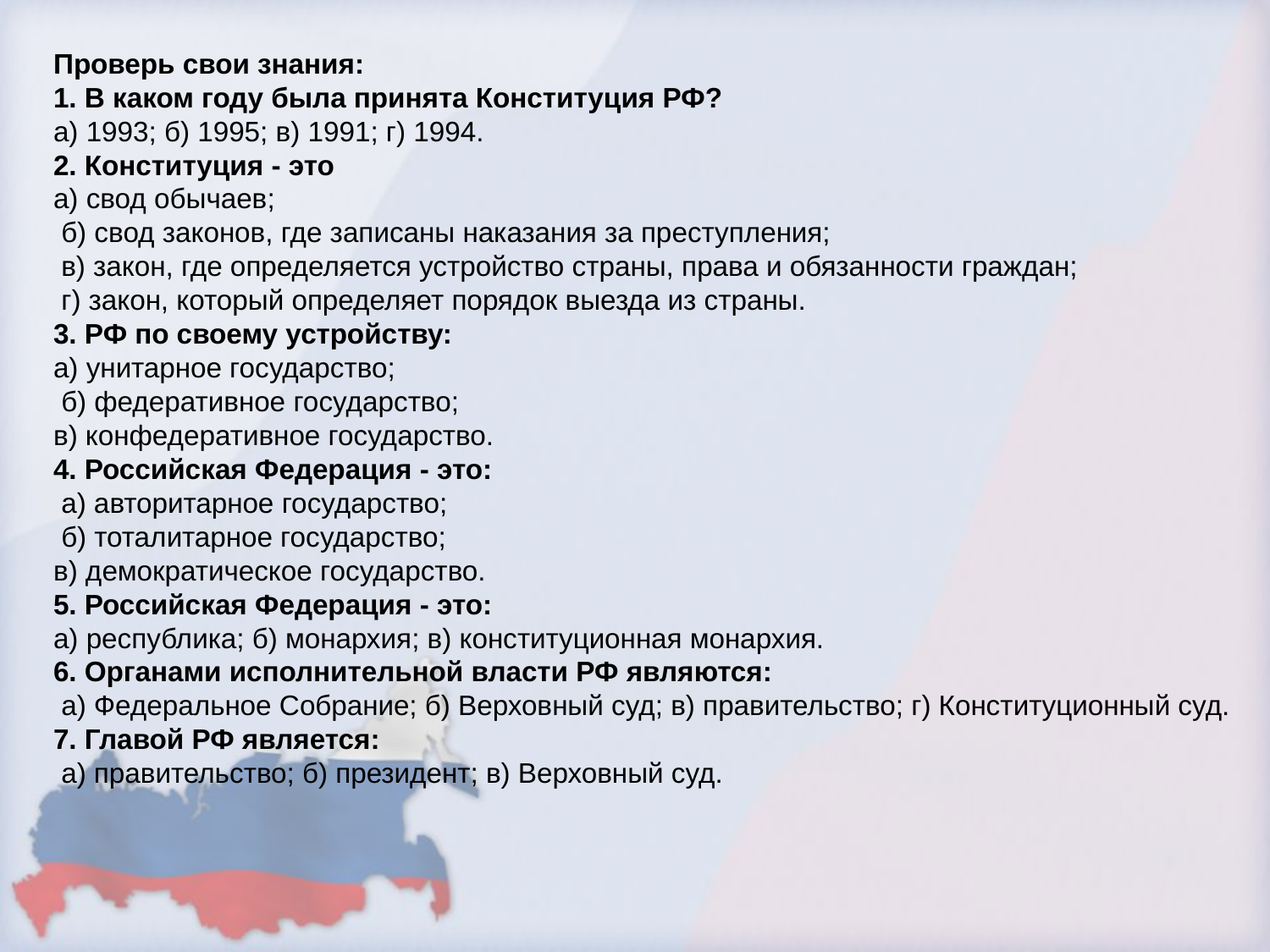

# Проверь свои знания: 1. В каком году была принята Конституция РФ? а) 1993; б) 1995; в) 1991; г) 1994. 2. Конституция - это а) свод обычаев; б) свод законов, где записаны наказания за преступления; в) закон, где определяется устройство страны, права и обязанности граждан; г) закон, который определяет порядок выезда из страны. 3. РФ по своему устройству: а) унитарное государство; б) федеративное государство; в) конфедеративное государство. 4. Российская Федерация - это: а) авторитарное государство; б) тоталитарное государство; в) демократическое государство. 5. Российская Федерация - это: а) республика; б) монархия; в) конституционная монархия. 6. Органами исполнительной власти РФ являются: а) Федеральное Собрание; б) Верховный суд; в) правительство; г) Конституционный суд. 7. Главой РФ является: а) правительство; б) президент; в) Верховный суд.